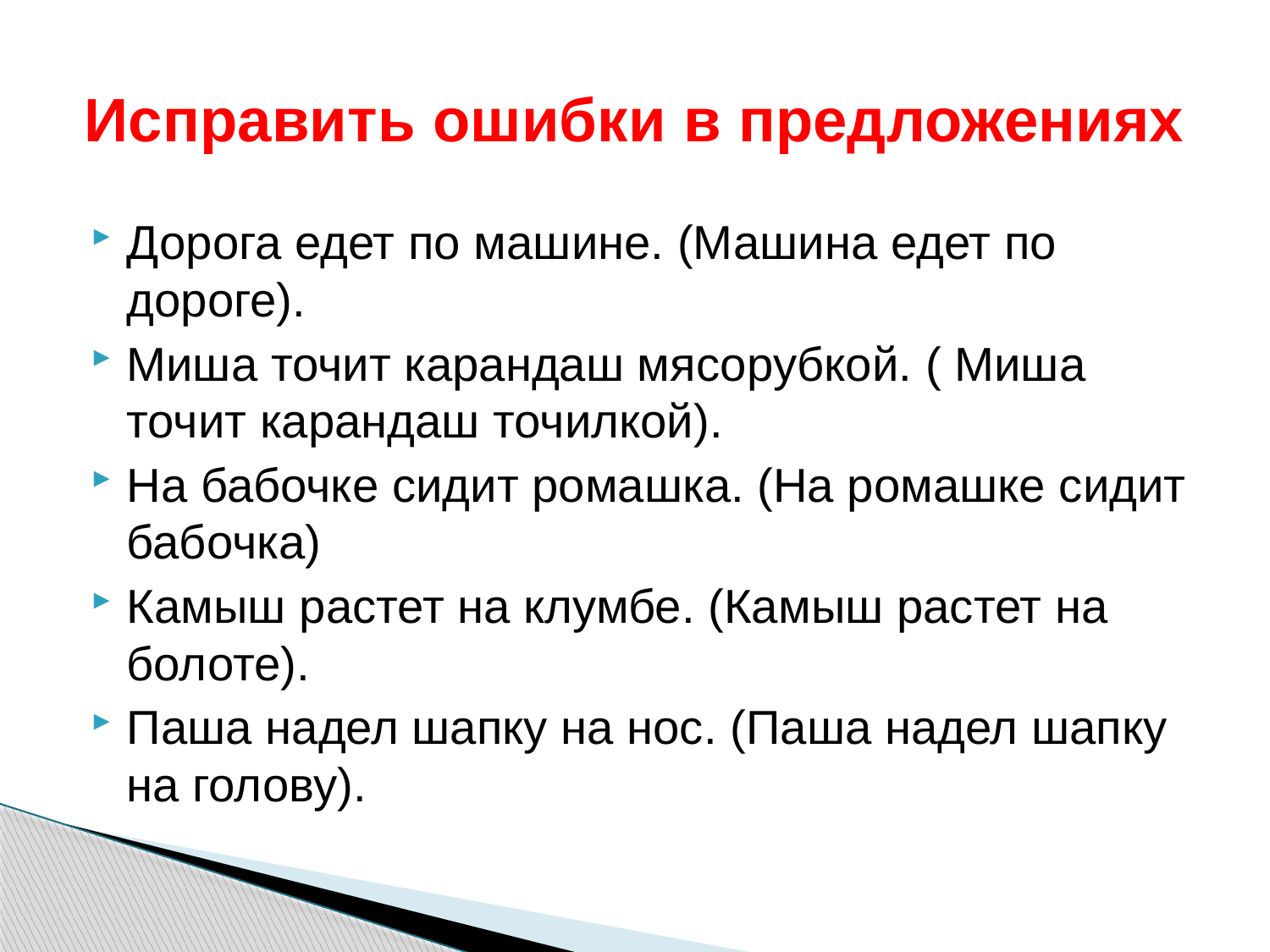

# Исправить ошибки в предложениях
Дорога едет по машине. (Машина едет по дороге).
Миша точит карандаш мясорубкой. ( Миша точит карандаш точилкой).
На бабочке сидит ромашка. (На ромашке сидит бабочка)
Камыш растет на клумбе. (Камыш растет на болоте).
Паша надел шапку на нос. (Паша надел шапку на голову).